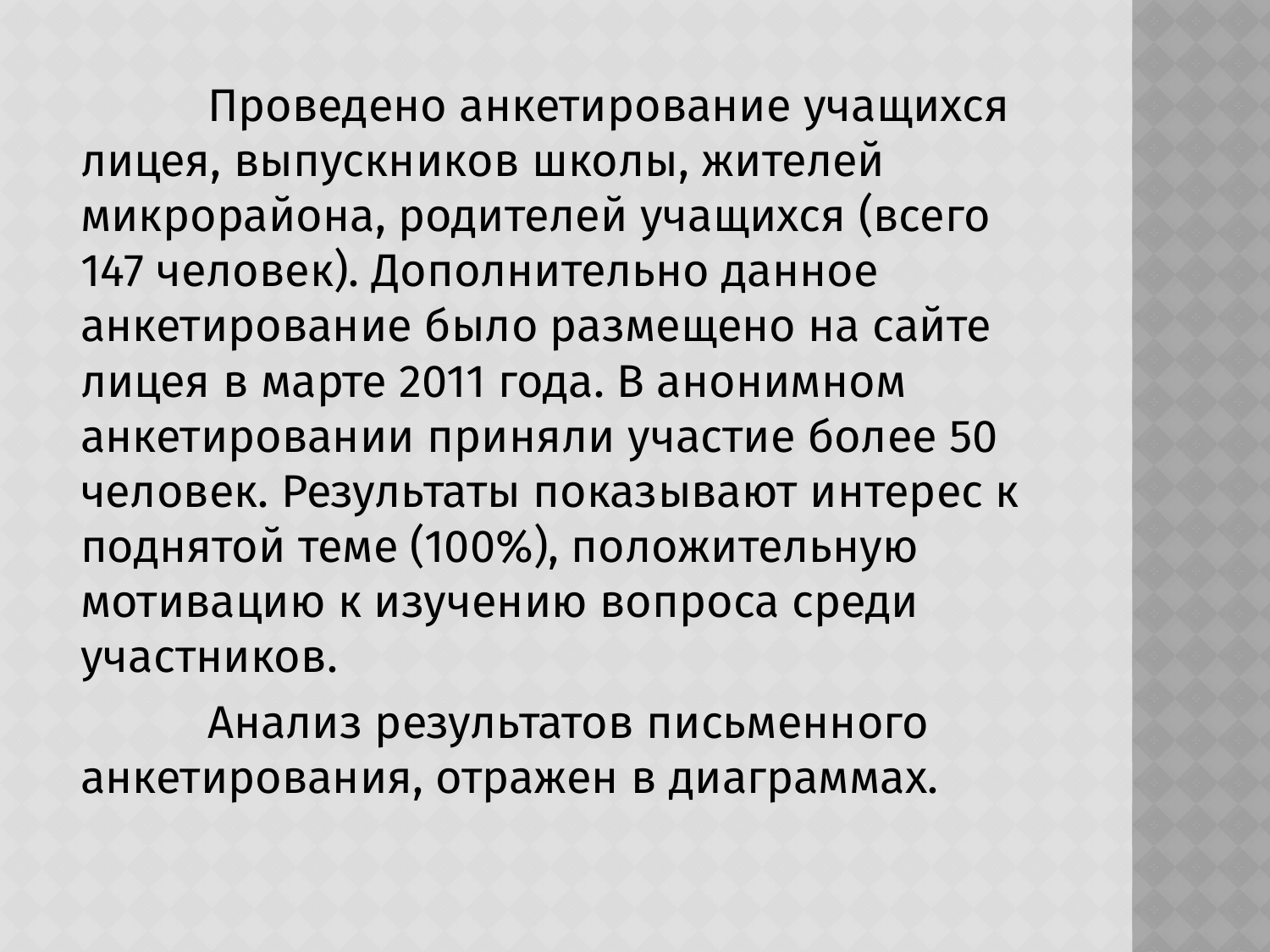

Проведено анкетирование учащихся лицея, выпускников школы, жителей микрорайона, родителей учащихся (всего 147 человек). Дополнительно данное анкетирование было размещено на сайте лицея в марте 2011 года. В анонимном анкетировании приняли участие более 50 человек. Результаты показывают интерес к поднятой теме (100%), положительную мотивацию к изучению вопроса среди участников.
		Анализ результатов письменного анкетирования, отражен в диаграммах.